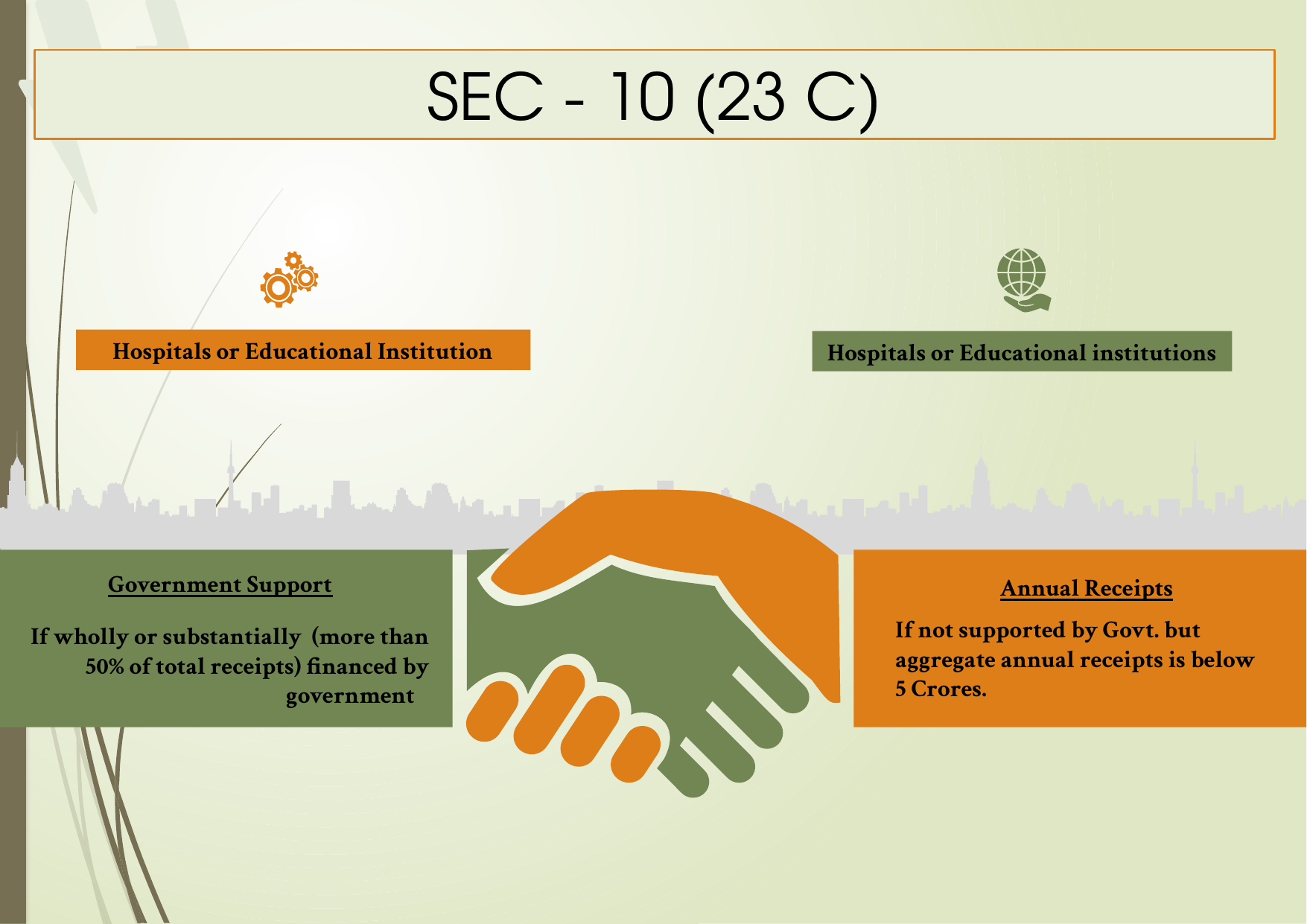

SEC - 10 (23 C)

Hospitals or Educational Institution
Hospitals or Educational institutions

Government Support
If wholly or substantially  (more than 50% of total receipts) financed by government
Annual Receipts
If not supported by Govt. but aggregate annual receipts is below   5 Crores.